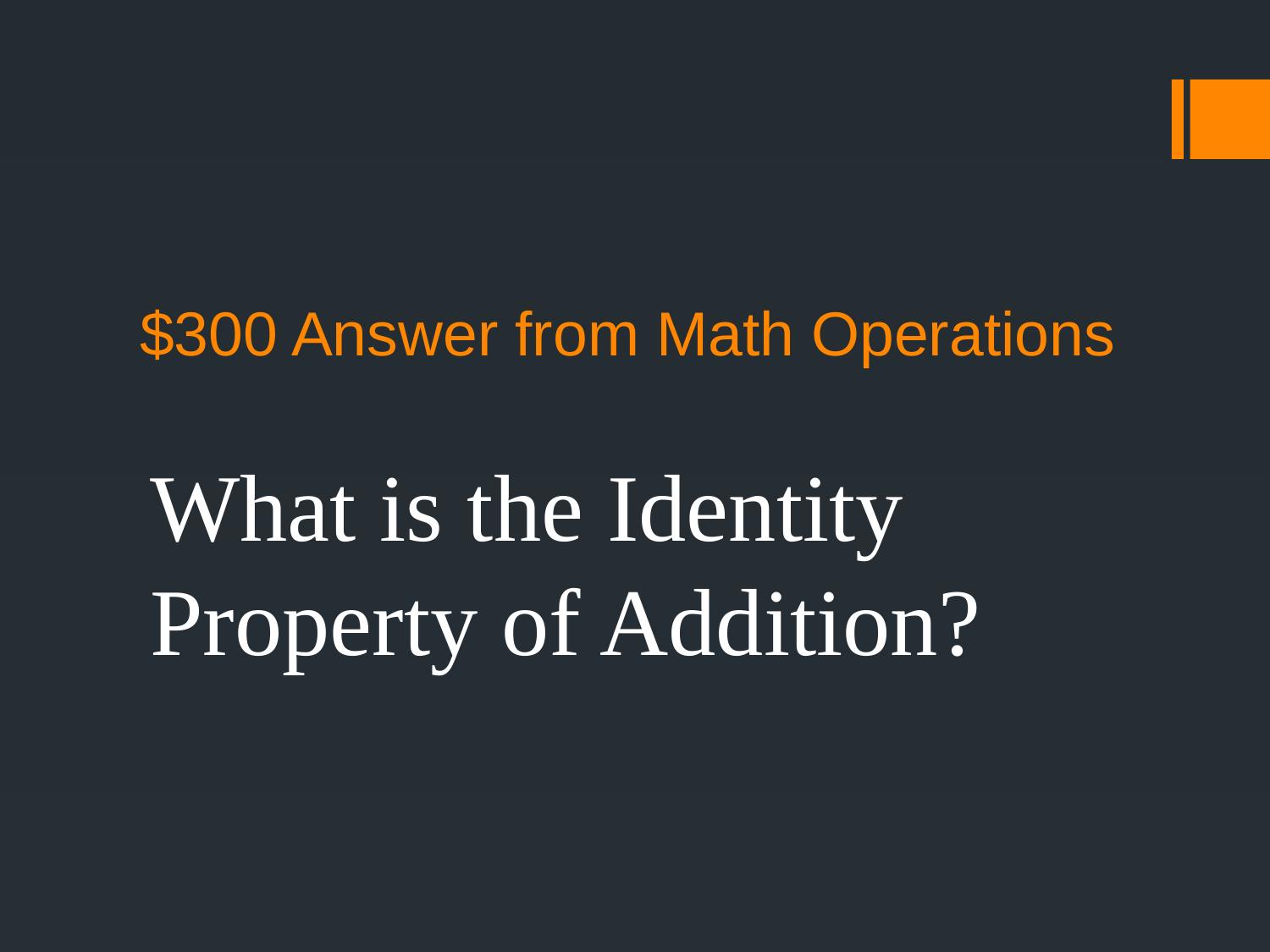

# $300 Answer from Math Operations
What is the Identity Property of Addition?